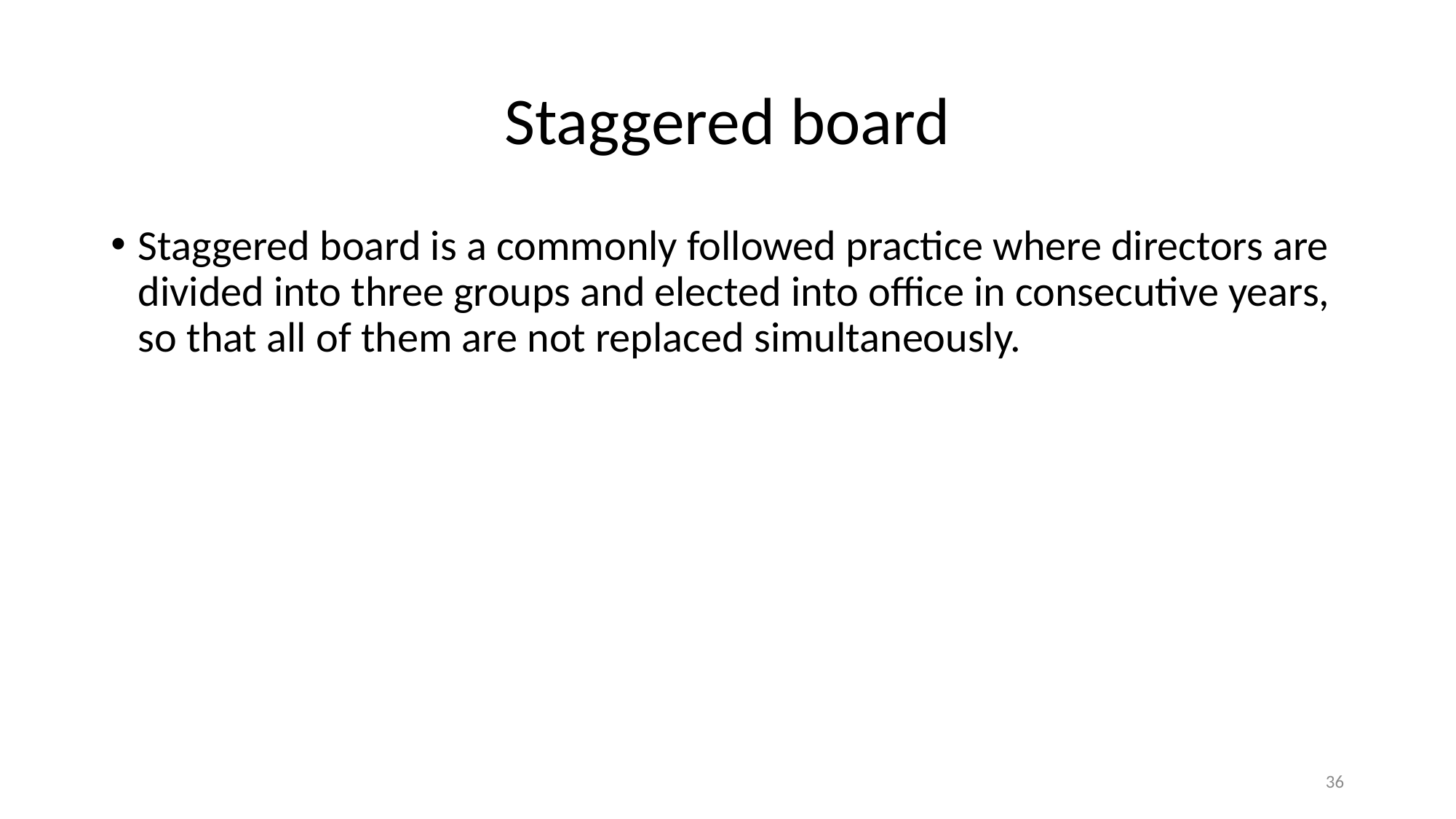

# Staggered board
Staggered board is a commonly followed practice where directors are divided into three groups and elected into office in consecutive years, so that all of them are not replaced simultaneously.
36